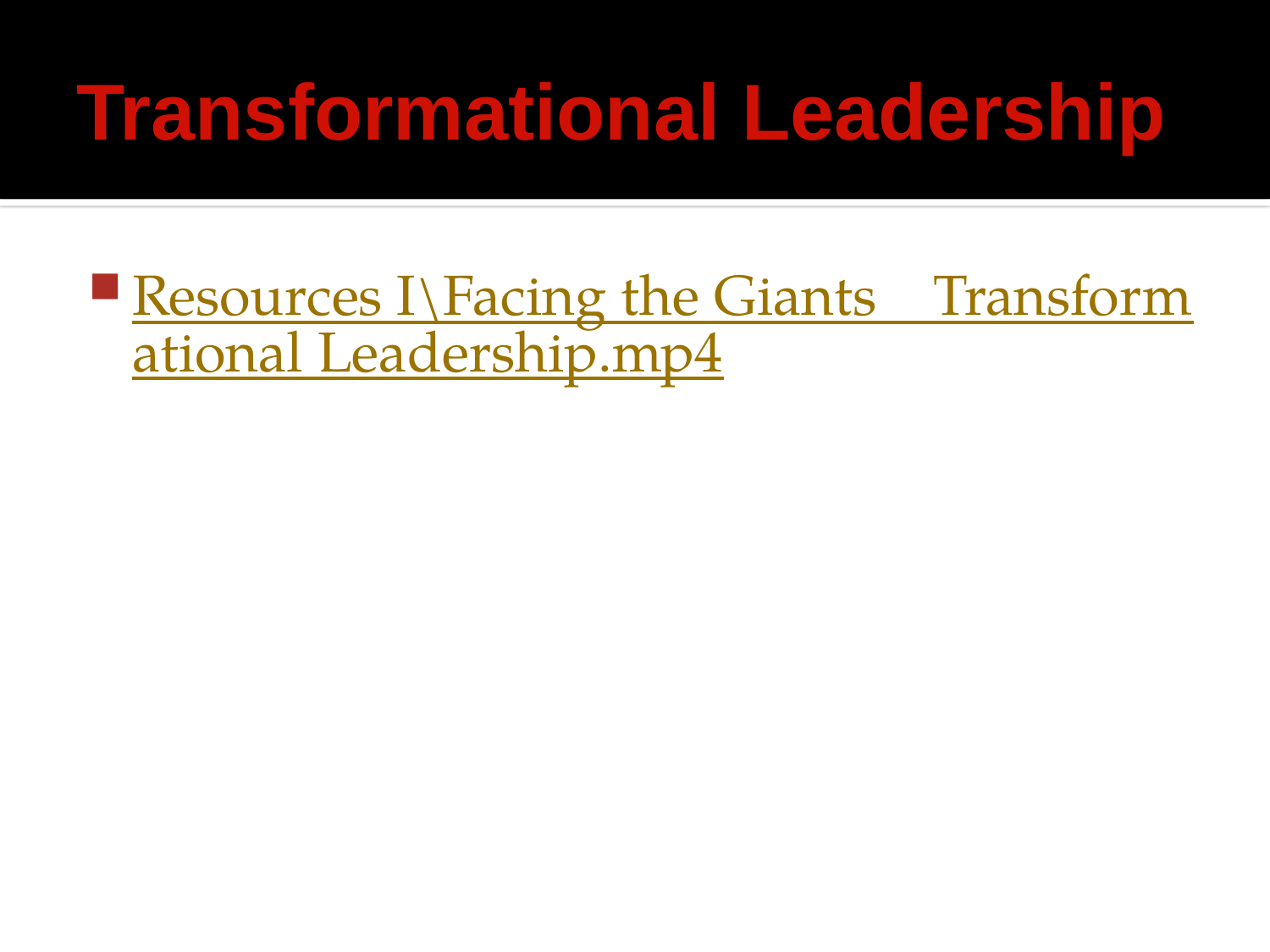

# Transformational Leadership
Resources I\Facing the Giants    Transformational Leadership.mp4